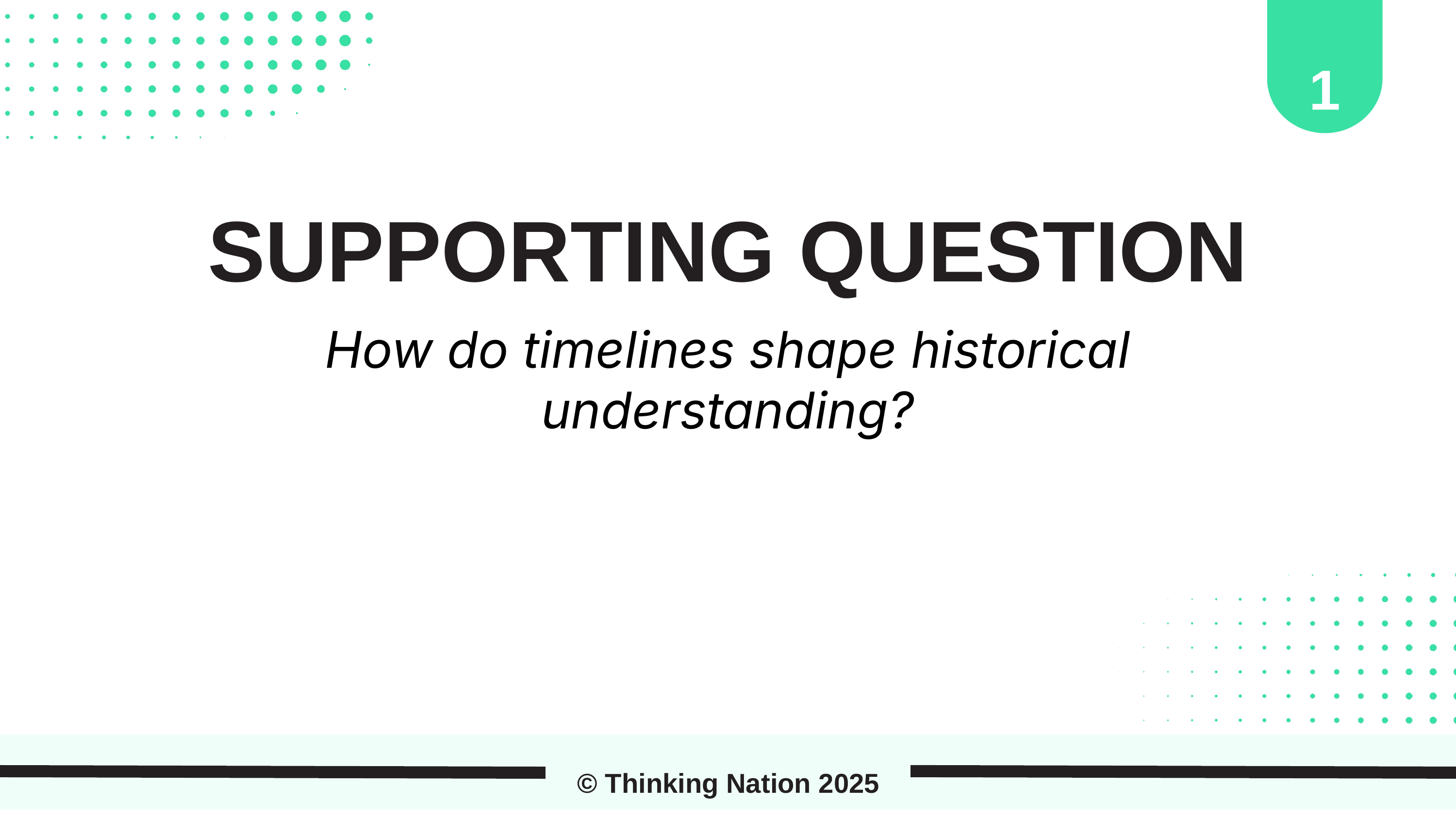

1
SUPPORTING QUESTION
How do timelines shape historical understanding?

© Thinking Nation 2025